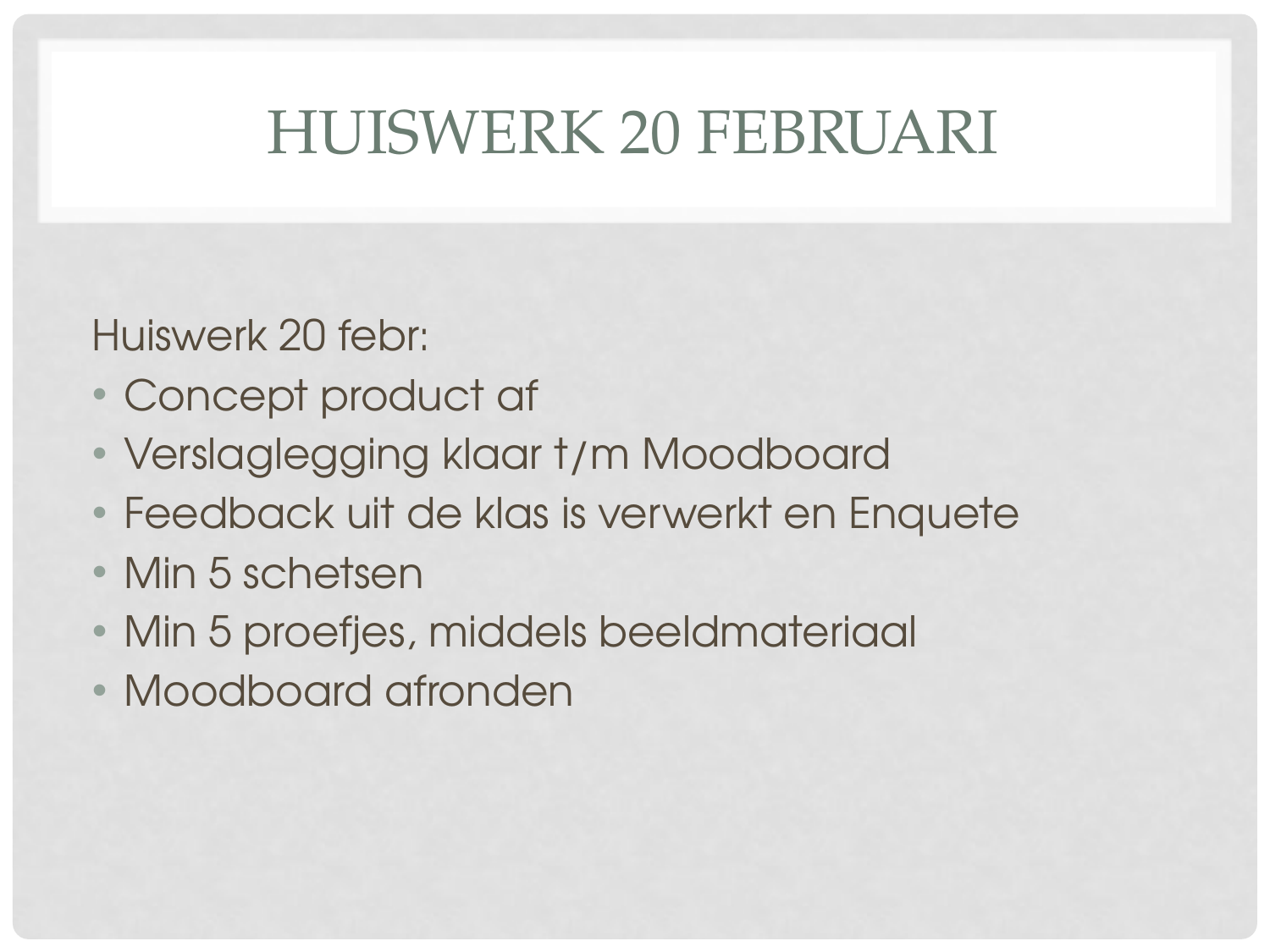

# Huiswerk 20 februari

Huiswerk 20 febr:
Concept product af
Verslaglegging klaar t/m Moodboard
Feedback uit de klas is verwerkt en Enquete
Min 5 schetsen
Min 5 proefjes, middels beeldmateriaal
Moodboard afronden